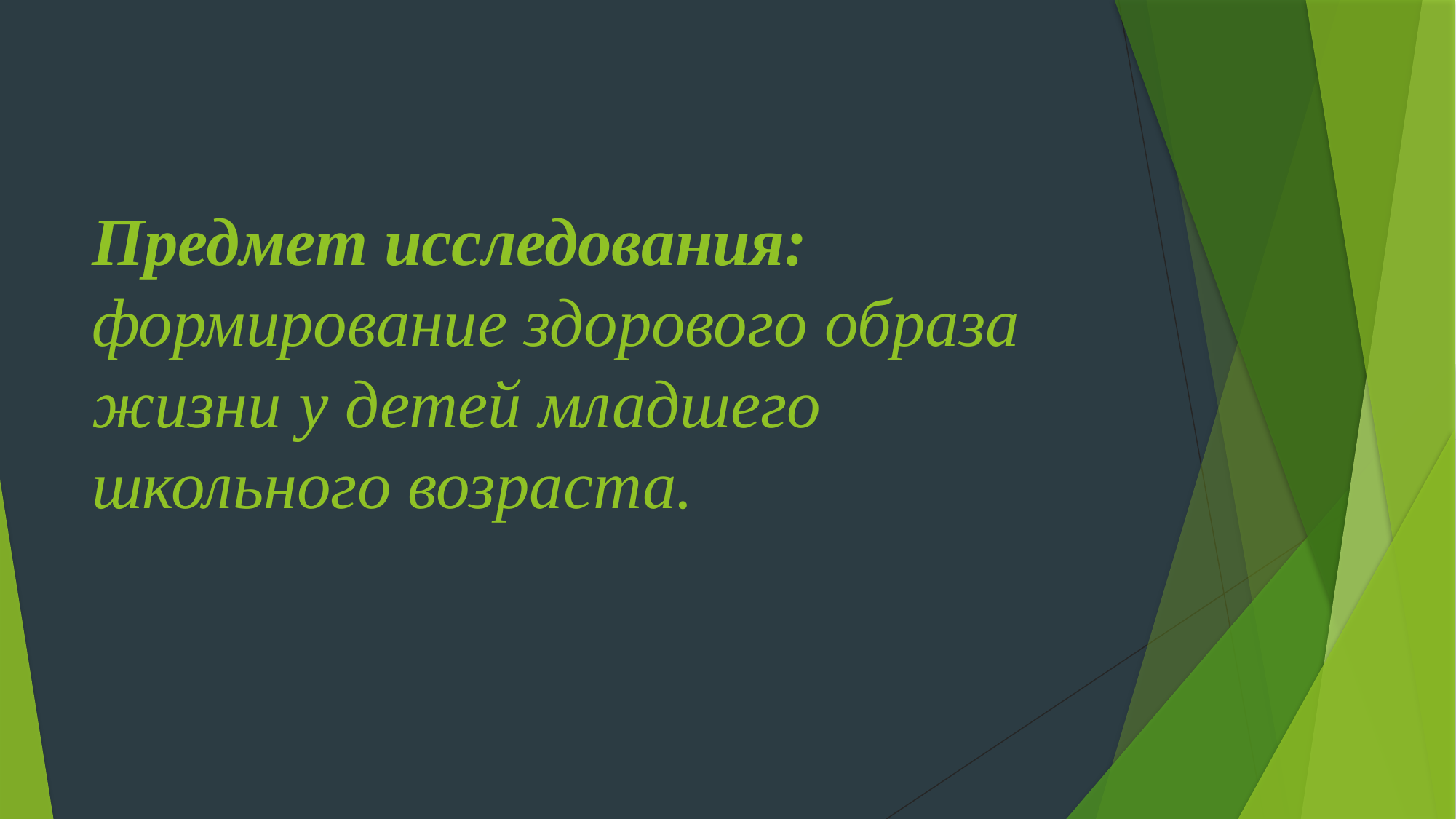

# Предмет исследования: формирование здорового образа жизни у детей младшего школьного возраста.